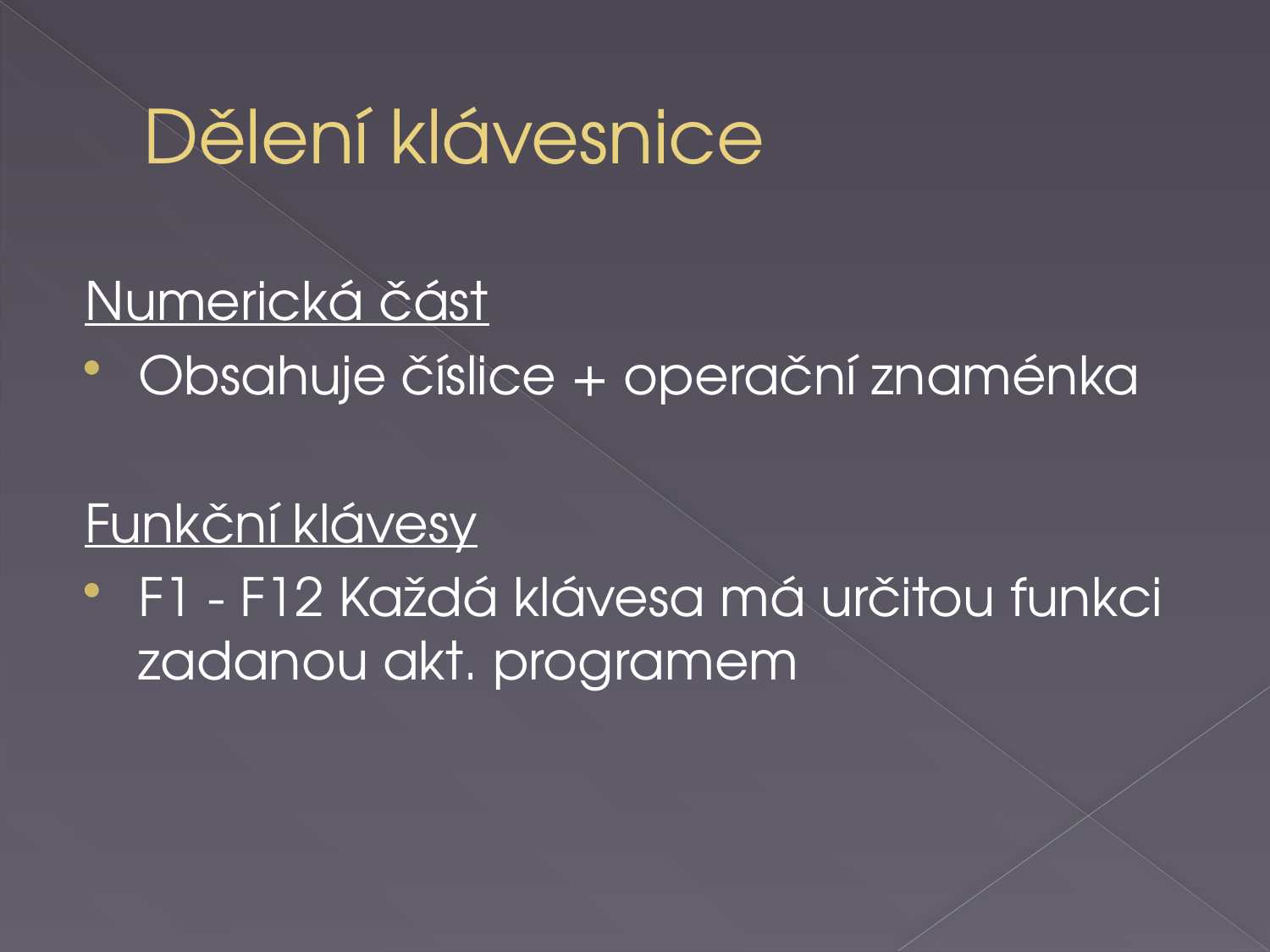

# Dělení klávesnice
Numerická část
Obsahuje číslice + operační znaménka

Funkční klávesy
F1 - F12 Každá klávesa má určitou funkci zadanou akt. programem